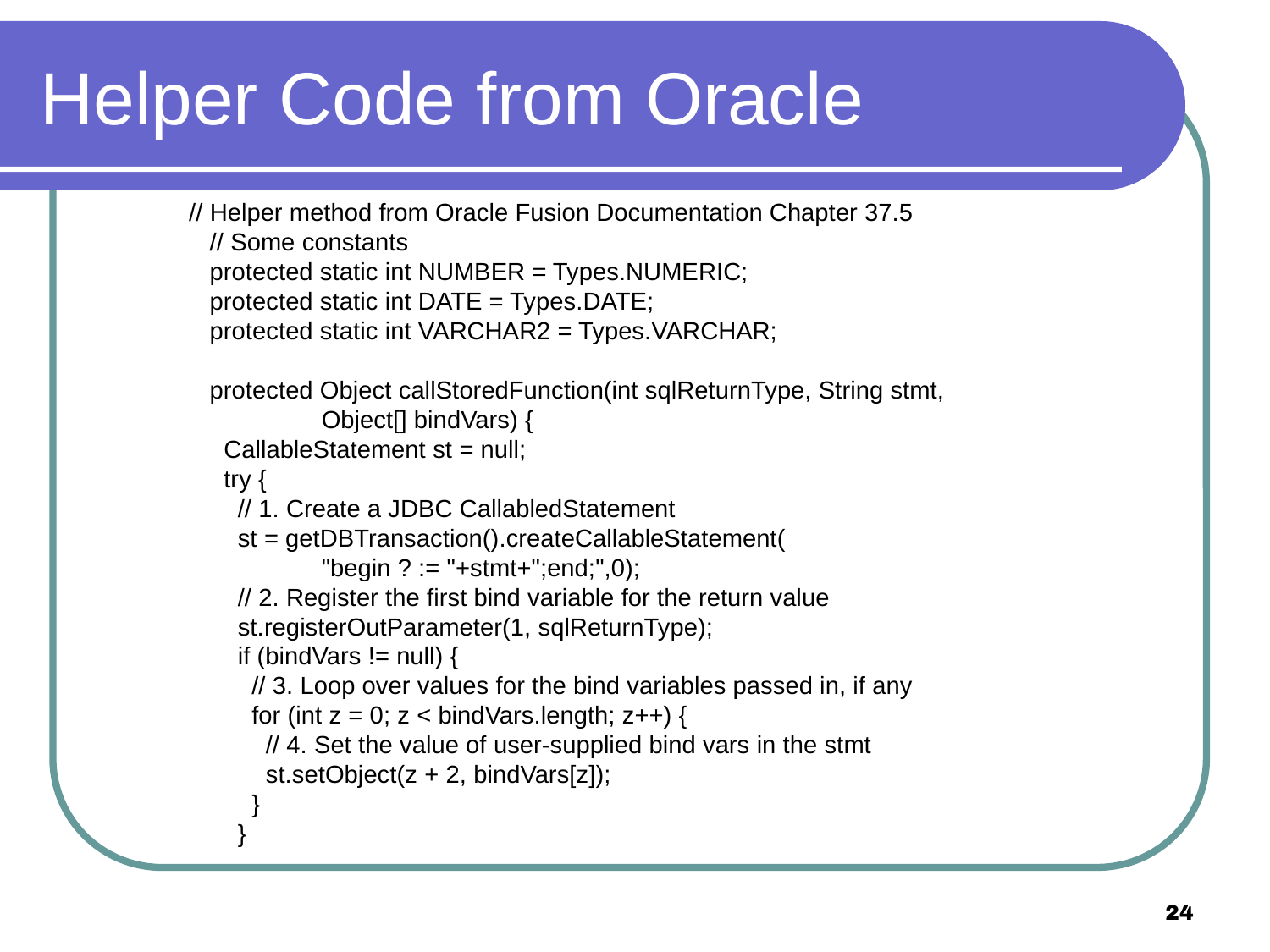

# Helper Code from Oracle
 // Helper method from Oracle Fusion Documentation Chapter 37.5
    // Some constants
    protected static int NUMBER = Types.NUMERIC;
    protected static int DATE = Types.DATE;
    protected static int VARCHAR2 = Types.VARCHAR;

    protected Object callStoredFunction(int sqlReturnType, String stmt,
                    Object[] bindVars) {
      CallableStatement st = null;
      try {
        // 1. Create a JDBC CallabledStatement
        st = getDBTransaction().createCallableStatement(
                    "begin ? := "+stmt+";end;",0);
        // 2. Register the first bind variable for the return value
        st.registerOutParameter(1, sqlReturnType);
        if (bindVars != null) {
          // 3. Loop over values for the bind variables passed in, if any
          for (int z = 0; z < bindVars.length; z++) {
            // 4. Set the value of user-supplied bind vars in the stmt
            st.setObject(z + 2, bindVars[z]);
          }
        }
24